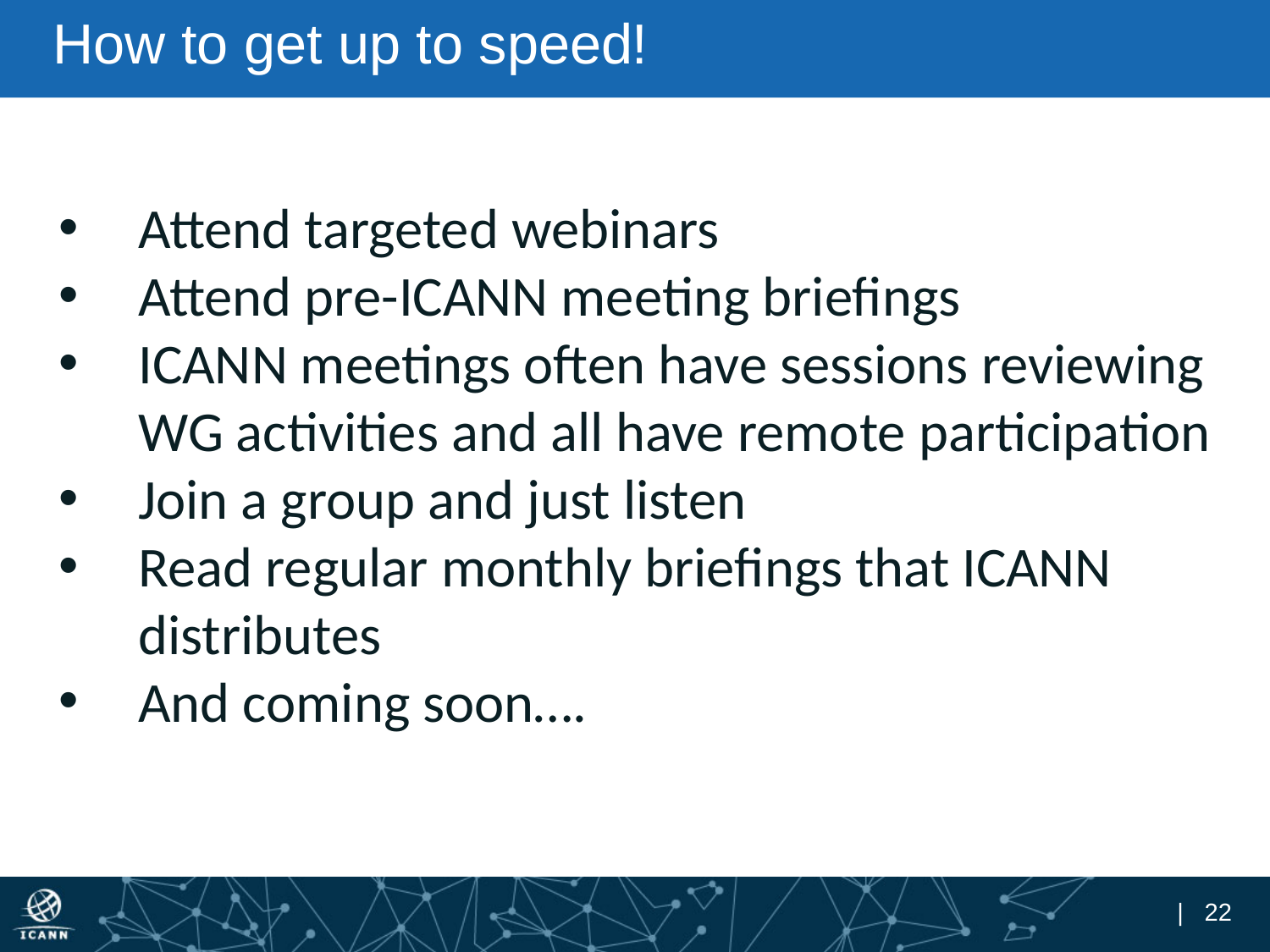

# How to get up to speed!
Attend targeted webinars
Attend pre-ICANN meeting briefings
ICANN meetings often have sessions reviewing WG activities and all have remote participation
Join a group and just listen
Read regular monthly briefings that ICANN distributes
And coming soon….